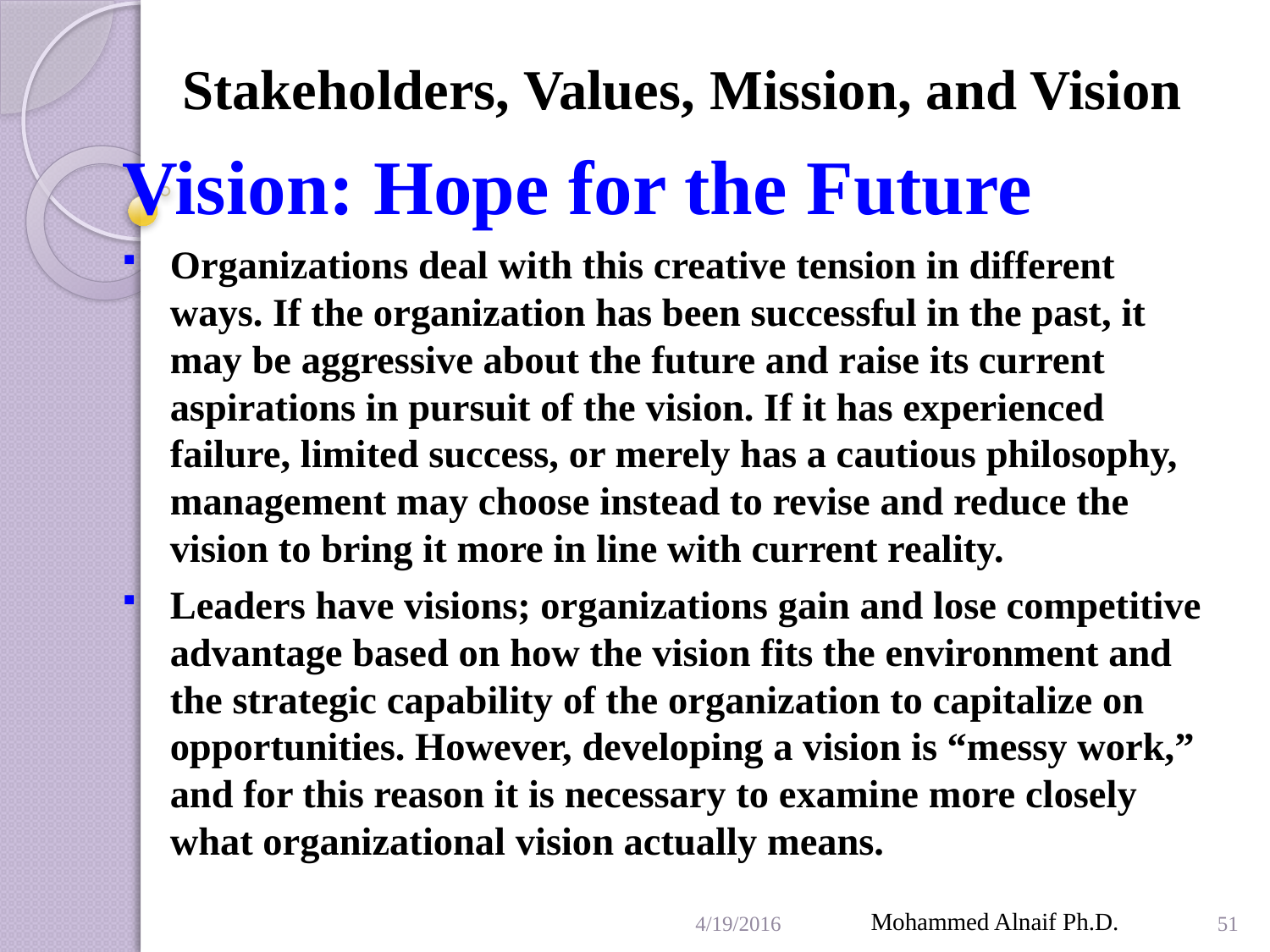

# Stakeholders, Values, Mission, and Vision
Vision: Hope for the Future
Organizations deal with this creative tension in different ways. If the organization has been successful in the past, it may be aggressive about the future and raise its current aspirations in pursuit of the vision. If it has experienced failure, limited success, or merely has a cautious philosophy, management may choose instead to revise and reduce the vision to bring it more in line with current reality.
Leaders have visions; organizations gain and lose competitive advantage based on how the vision fits the environment and the strategic capability of the organization to capitalize on opportunities. However, developing a vision is “messy work,” and for this reason it is necessary to examine more closely what organizational vision actually means.
4/19/2016
Mohammed Alnaif Ph.D.
51